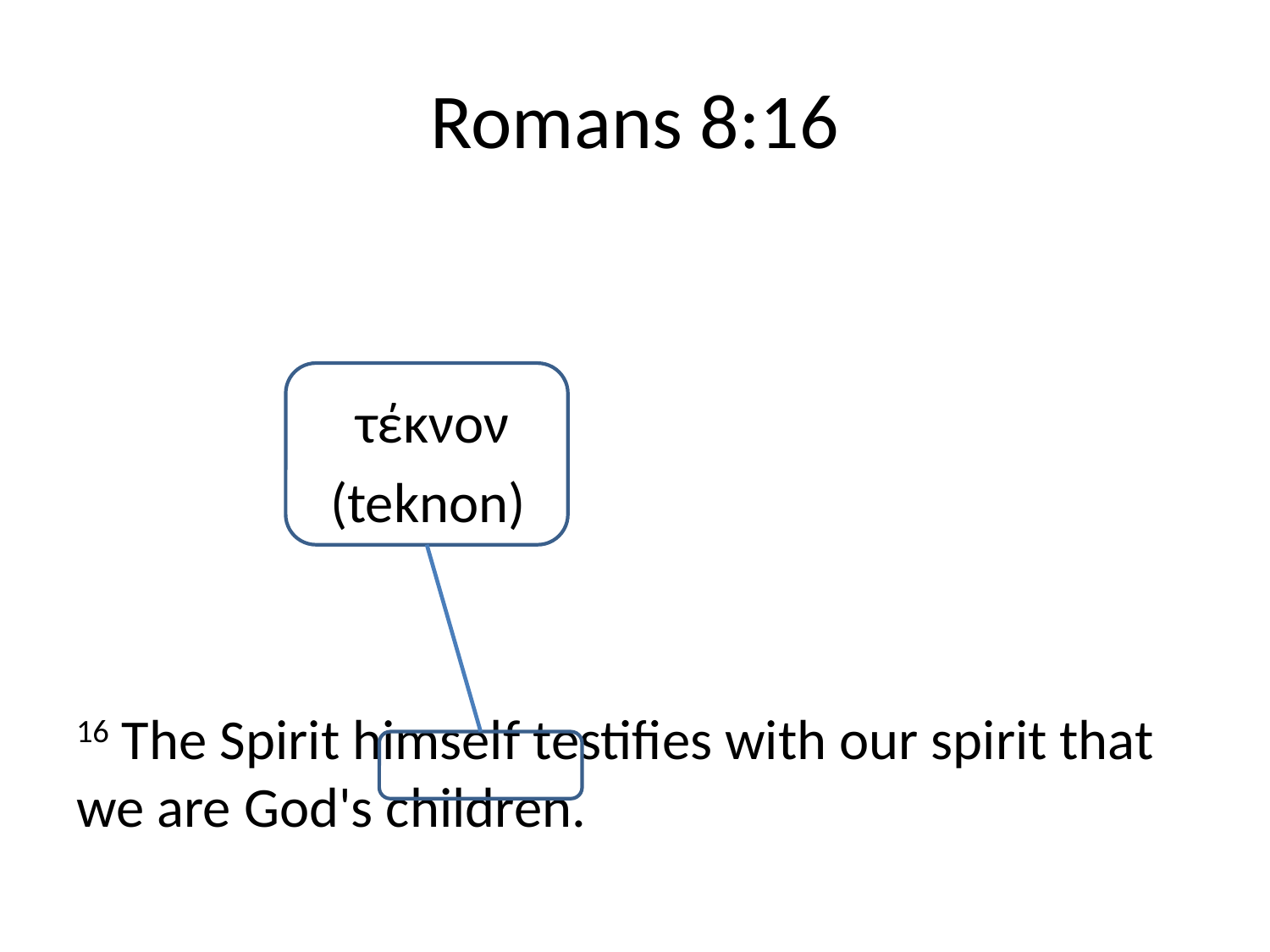

# Romans 8:16

		  τέκνον
		(teknon)

16 The Spirit himself testifies with our spirit that we are God's children.